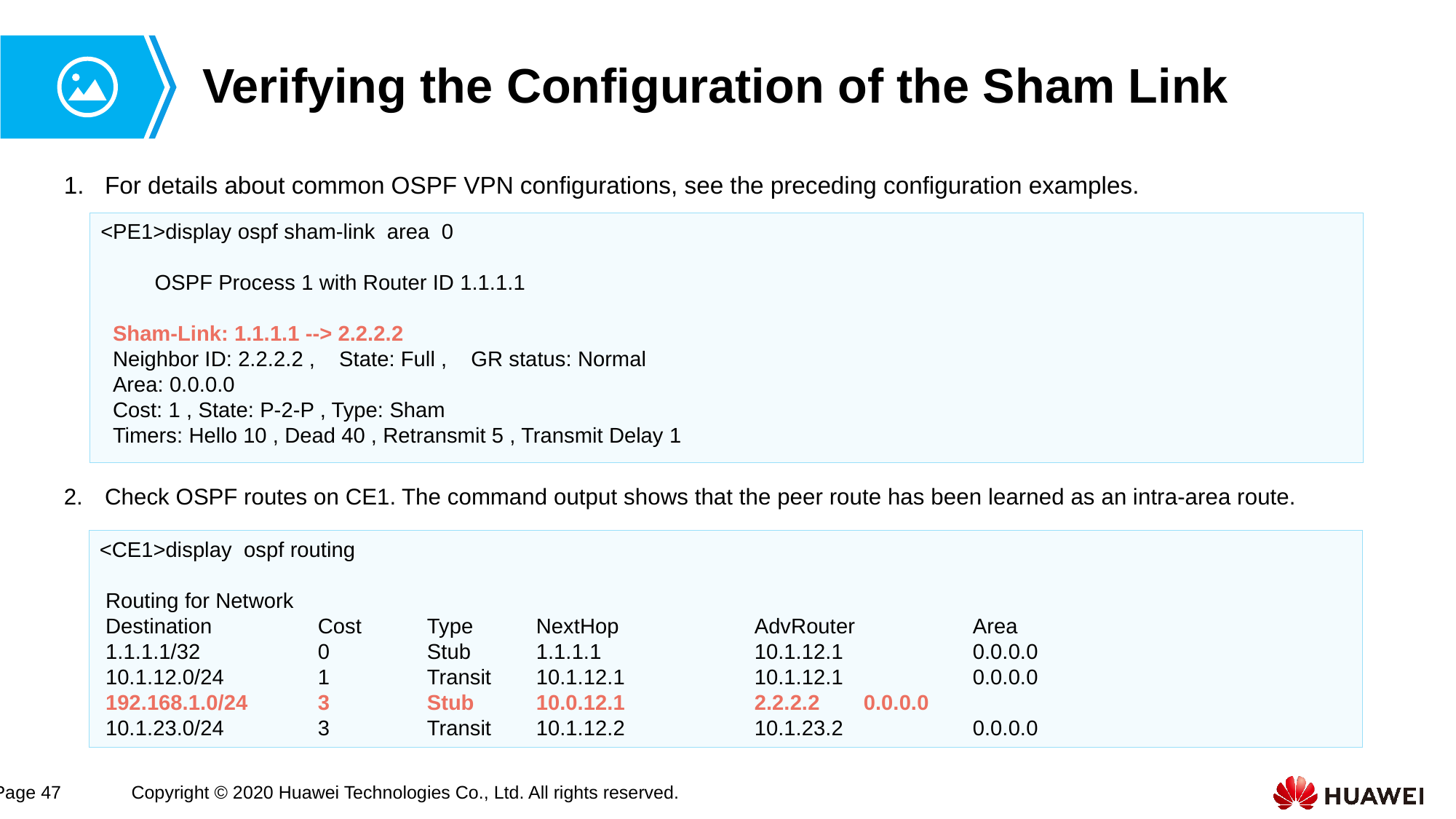

# Verifying the Configuration of the Sham Link
For details about common OSPF VPN configurations, see the preceding configuration examples.
<PE1>display ospf sham-link  area  0

         OSPF Process 1 with Router ID 1.1.1.1

  Sham-Link: 1.1.1.1 --> 2.2.2.2
  Neighbor ID: 2.2.2.2 ,    State: Full ,    GR status: Normal
  Area: 0.0.0.0
  Cost: 1 , State: P-2-P , Type: Sham
  Timers: Hello 10 , Dead 40 , Retransmit 5 , Transmit Delay 1
Check OSPF routes on CE1. The command output shows that the peer route has been learned as an intra-area route.
<CE1>display  ospf routing

 Routing for Network
 Destination        	Cost  	Type       	NextHop         	AdvRouter       	Area
 1.1.1.1/32         	0     	Stub       	1.1.1.1         	10.1.12.1       	0.0.0.0
 10.1.12.0/24       	1     	Transit    	10.1.12.1       	10.1.12.1       	0.0.0.0
 192.168.1.0/24         	3     	Stub       	10.0.12.1       	2.2.2.2       	0.0.0.0
 10.1.23.0/24       	3     	Transit    	10.1.12.2       	10.1.23.2       	0.0.0.0